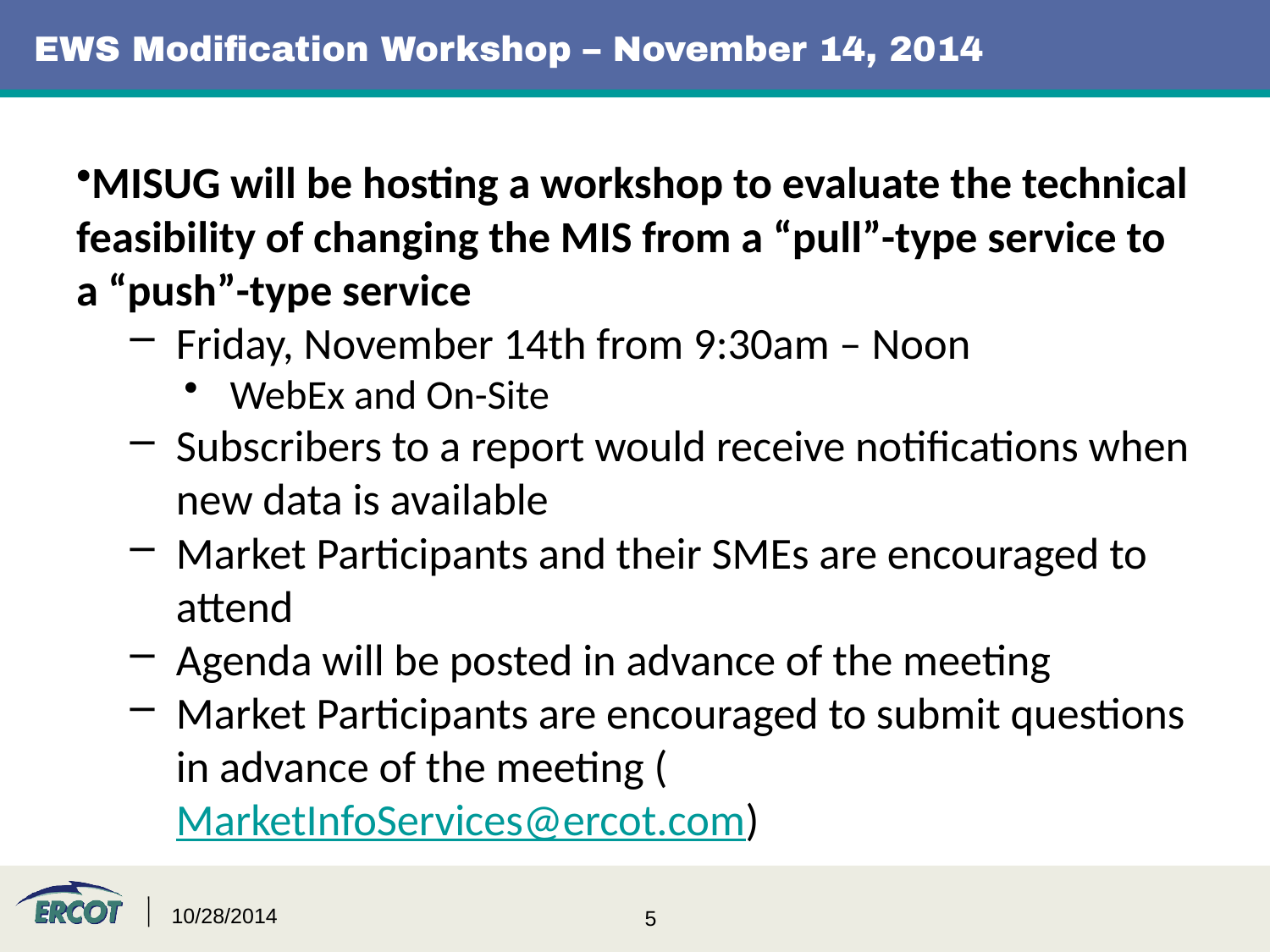

# EWS Modification Workshop – November 14, 2014
MISUG will be hosting a workshop to evaluate the technical feasibility of changing the MIS from a “pull”-type service to a “push”-type service
Friday, November 14th from 9:30am – Noon
WebEx and On-Site
Subscribers to a report would receive notifications when new data is available
Market Participants and their SMEs are encouraged to attend
Agenda will be posted in advance of the meeting
Market Participants are encouraged to submit questions in advance of the meeting (MarketInfoServices@ercot.com)
10/28/2014